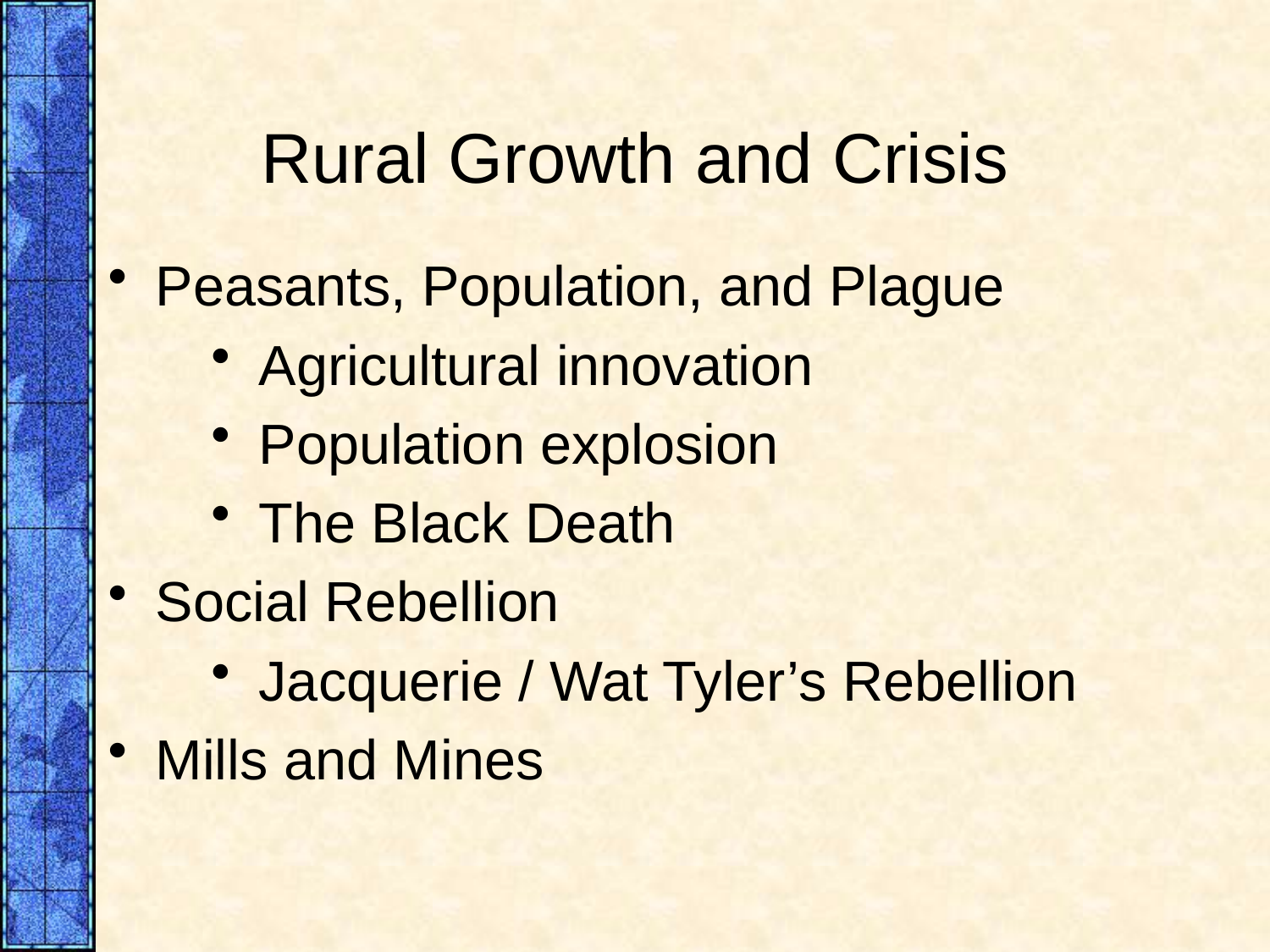

# Rural Growth and Crisis
Peasants, Population, and Plague
Agricultural innovation
Population explosion
The Black Death
Social Rebellion
Jacquerie / Wat Tyler’s Rebellion
Mills and Mines